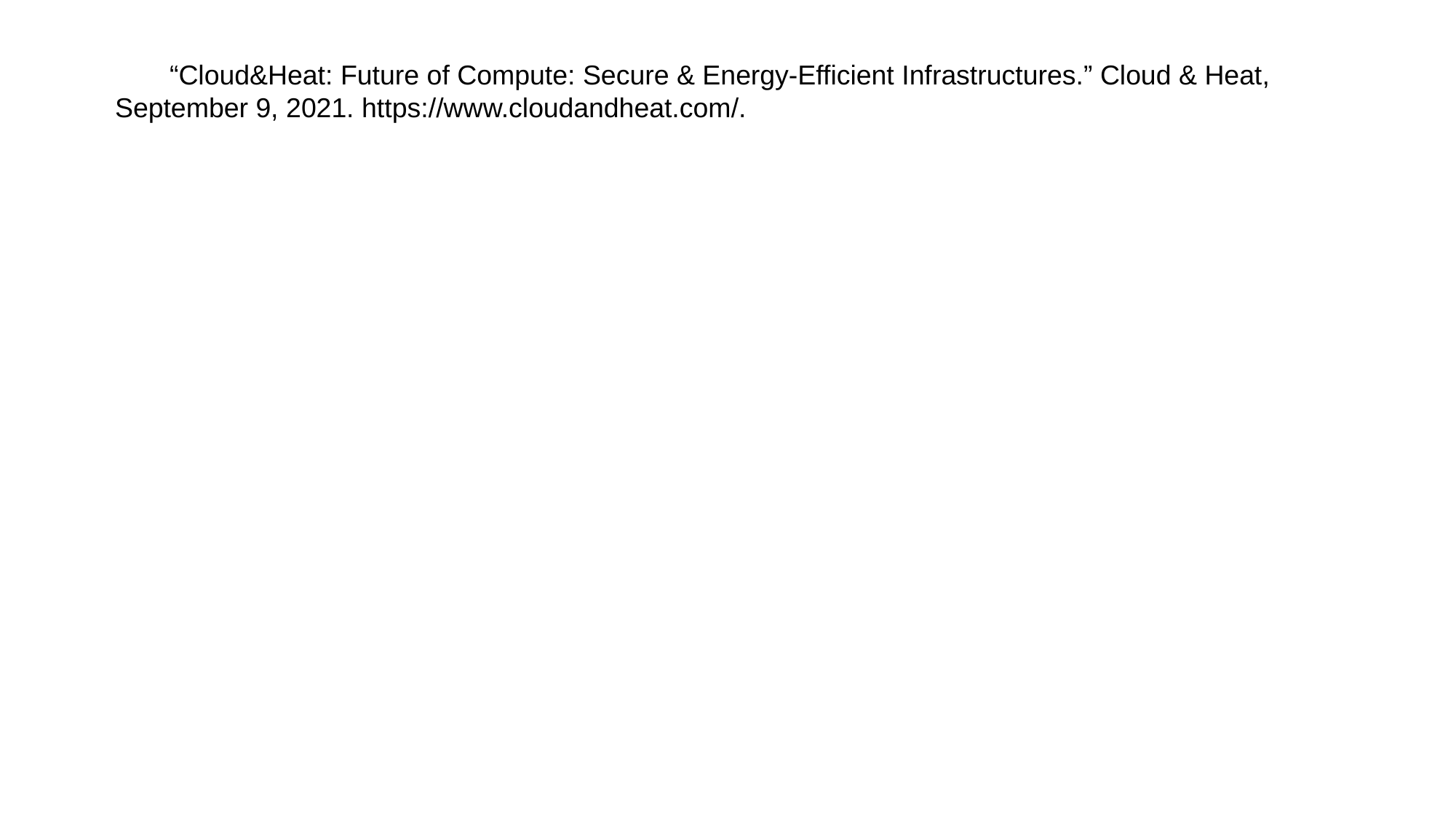

“Cloud&Heat: Future of Compute: Secure & Energy-Efficient Infrastructures.” Cloud & Heat, September 9, 2021. https://www.cloudandheat.com/.